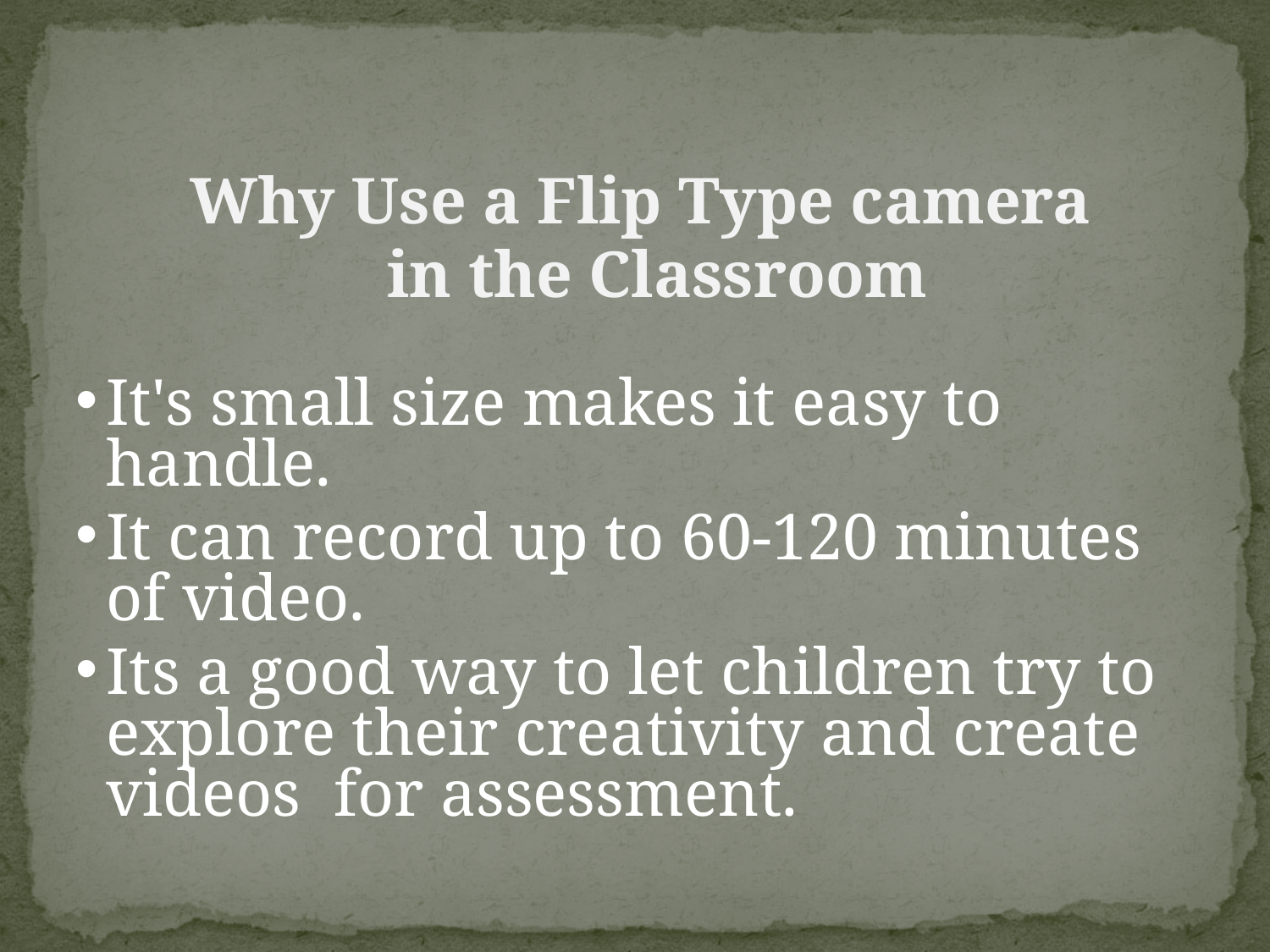

Why Use a Flip Type camera
 in the Classroom
It's small size makes it easy to handle.
It can record up to 60-120 minutes of video.
Its a good way to let children try to explore their creativity and create videos  for assessment.